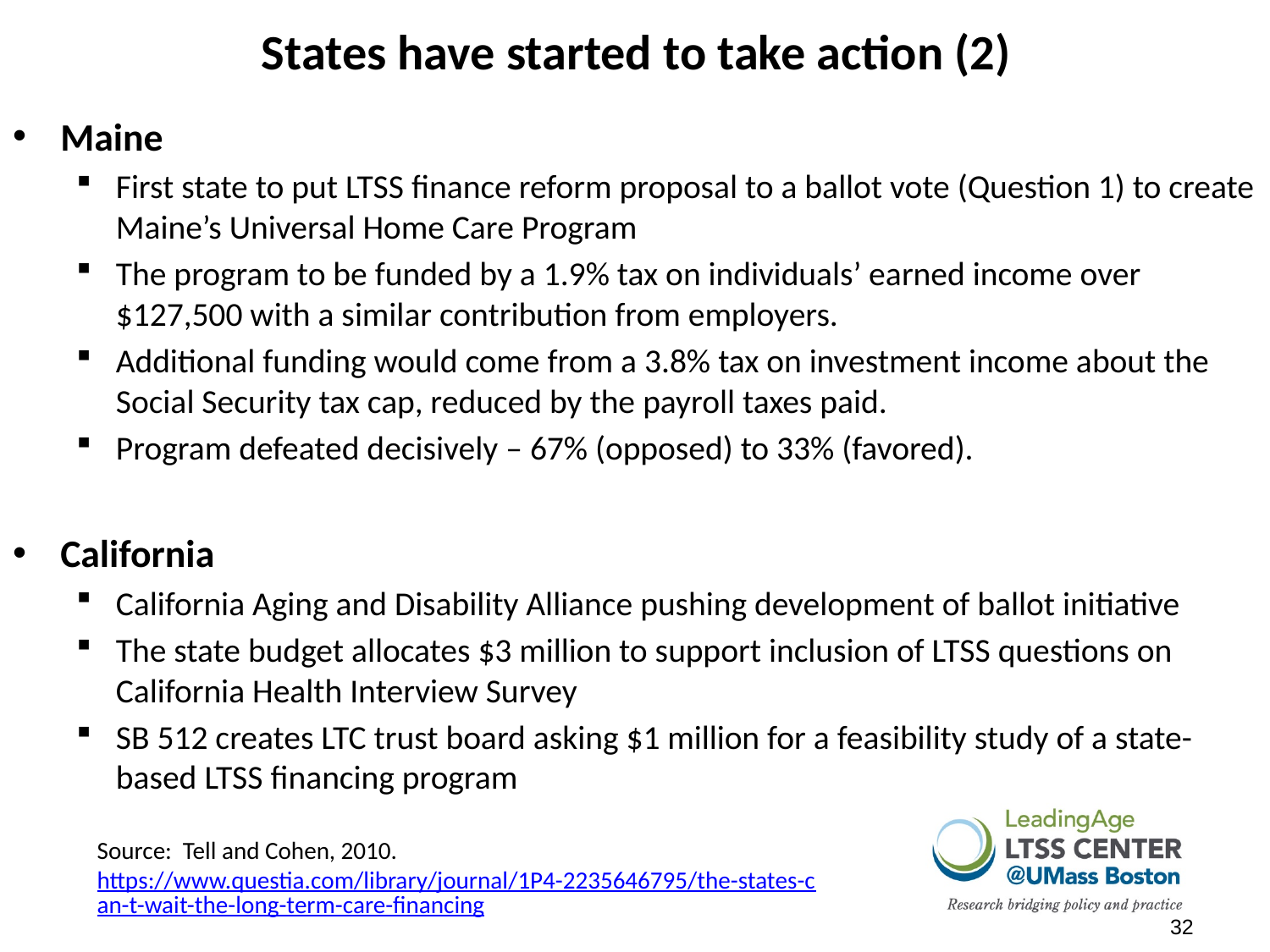

# States have started to take action (2)
Maine
First state to put LTSS finance reform proposal to a ballot vote (Question 1) to create Maine’s Universal Home Care Program
The program to be funded by a 1.9% tax on individuals’ earned income over $127,500 with a similar contribution from employers.
Additional funding would come from a 3.8% tax on investment income about the Social Security tax cap, reduced by the payroll taxes paid.
Program defeated decisively – 67% (opposed) to 33% (favored).

California
California Aging and Disability Alliance pushing development of ballot initiative
The state budget allocates $3 million to support inclusion of LTSS questions on California Health Interview Survey
SB 512 creates LTC trust board asking $1 million for a feasibility study of a state-based LTSS financing program
Source:  Tell and Cohen, 2010. https://www.questia.com/library/journal/1P4-2235646795/the-states-can-t-wait-the-long-term-care-financing
32